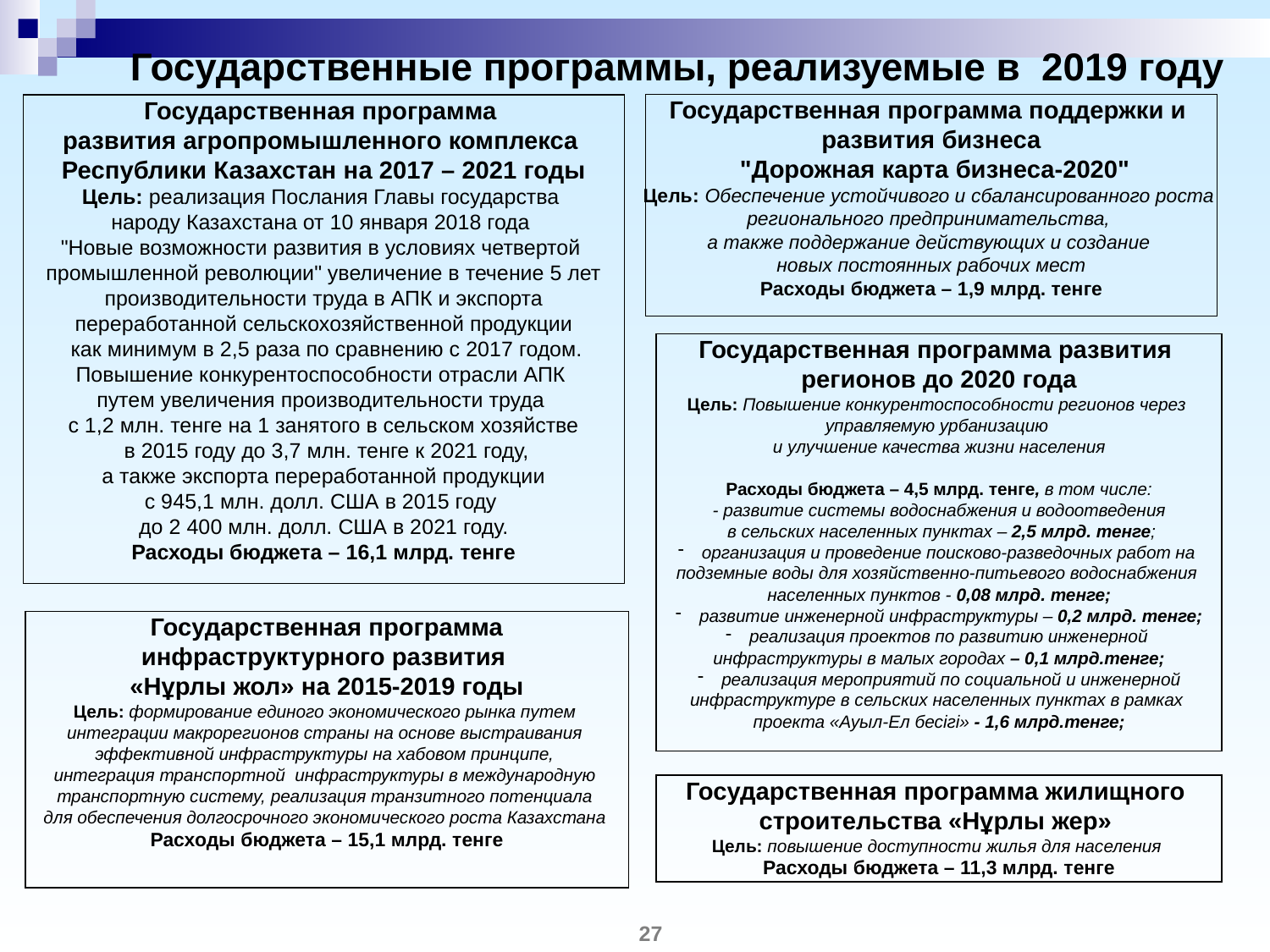

# Государственные программы, реализуемые в  2019 году
Государственная программа поддержки и
развития бизнеса
 "Дорожная карта бизнеса-2020"
Цель: Обеспечение устойчивого и сбалансированного роста
регионального предпринимательства,
а также поддержание действующих и создание
новых постоянных рабочих мест
Расходы бюджета – 1,9 млрд. тенге
Государственная программа
развития агропромышленного комплекса
Республики Казахстан на 2017 – 2021 годы
Цель: реализация Послания Главы государства
народу Казахстана от 10 января 2018 года
"Новые возможности развития в условиях четвертой
промышленной революции" увеличение в течение 5 лет
 производительности труда в АПК и экспорта
переработанной сельскохозяйственной продукции
 как минимум в 2,5 раза по сравнению с 2017 годом.
Повышение конкурентоспособности отрасли АПК
путем увеличения производительности труда
с 1,2 млн. тенге на 1 занятого в сельском хозяйстве
 в 2015 году до 3,7 млн. тенге к 2021 году,
 а также экспорта переработанной продукции
с 945,1 млн. долл. США в 2015 году
до 2 400 млн. долл. США в 2021 году.
Расходы бюджета – 16,1 млрд. тенге

Государственная программа развития
регионов до 2020 года
Цель: Повышение конкурентоспособности регионов через
управляемую урбанизацию
и улучшение качества жизни населения

Расходы бюджета – 4,5 млрд. тенге, в том числе:
- развитие системы водоснабжения и водоотведения
 в сельских населенных пунктах – 2,5 млрд. тенге;
организация и проведение поисково-разведочных работ на
подземные воды для хозяйственно-питьевого водоснабжения
населенных пунктов - 0,08 млрд. тенге;
развитие инженерной инфраструктуры – 0,2 млрд. тенге;
реализация проектов по развитию инженерной
инфраструктуры в малых городах – 0,1 млрд.тенге;
реализация мероприятий по социальной и инженерной
инфраструктуре в сельских населенных пунктах в рамках
проекта «Ауыл-Ел бесігі» - 1,6 млрд.тенге;

Государственная программа
инфраструктурного развития
«Нұрлы жол» на 2015-2019 годы
Цель: формирование единого экономического рынка путем
интеграции макрорегионов страны на основе выстраивания
эффективной инфраструктуры на хабовом принципе,
интеграция транспортной  инфраструктуры в международную
транспортную систему, реализация транзитного потенциала
для обеспечения долгосрочного экономического роста Казахстана
Расходы бюджета – 15,1 млрд. тенге

Государственная программа жилищного
строительства «Нұрлы жер»
Цель: повышение доступности жилья для населения
Расходы бюджета – 11,3 млрд. тенге

27